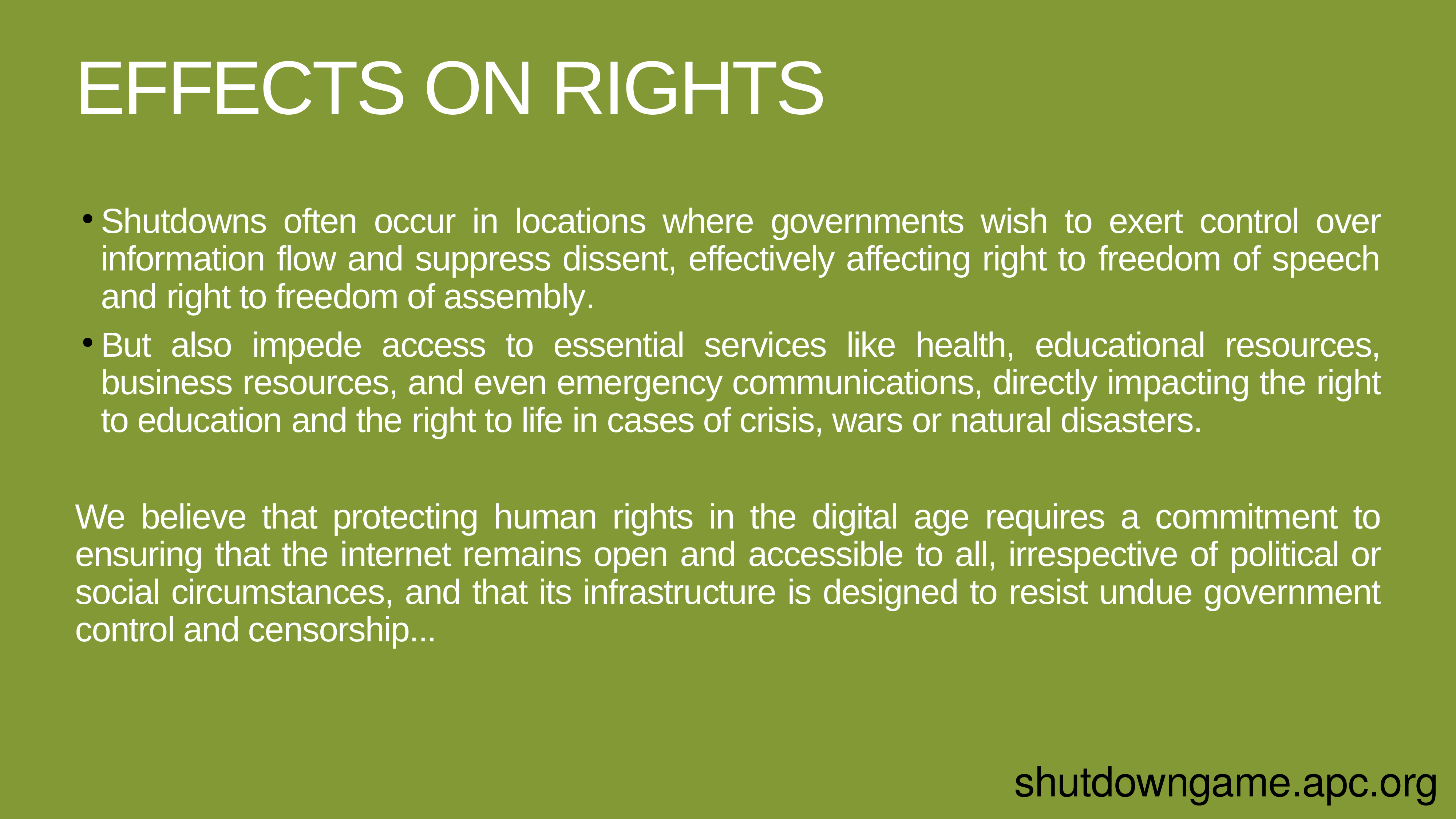

Effects on rights
Shutdowns often occur in locations where governments wish to exert control over information flow and suppress dissent, effectively affecting right to freedom of speech and right to freedom of assembly.
But also impede access to essential services like health, educational resources, business resources, and even emergency communications, directly impacting the right to education and the right to life in cases of crisis, wars or natural disasters.

We believe that protecting human rights in the digital age requires a commitment to ensuring that the internet remains open and accessible to all, irrespective of political or social circumstances, and that its infrastructure is designed to resist undue government control and censorship...
shutdowngame.apc.org